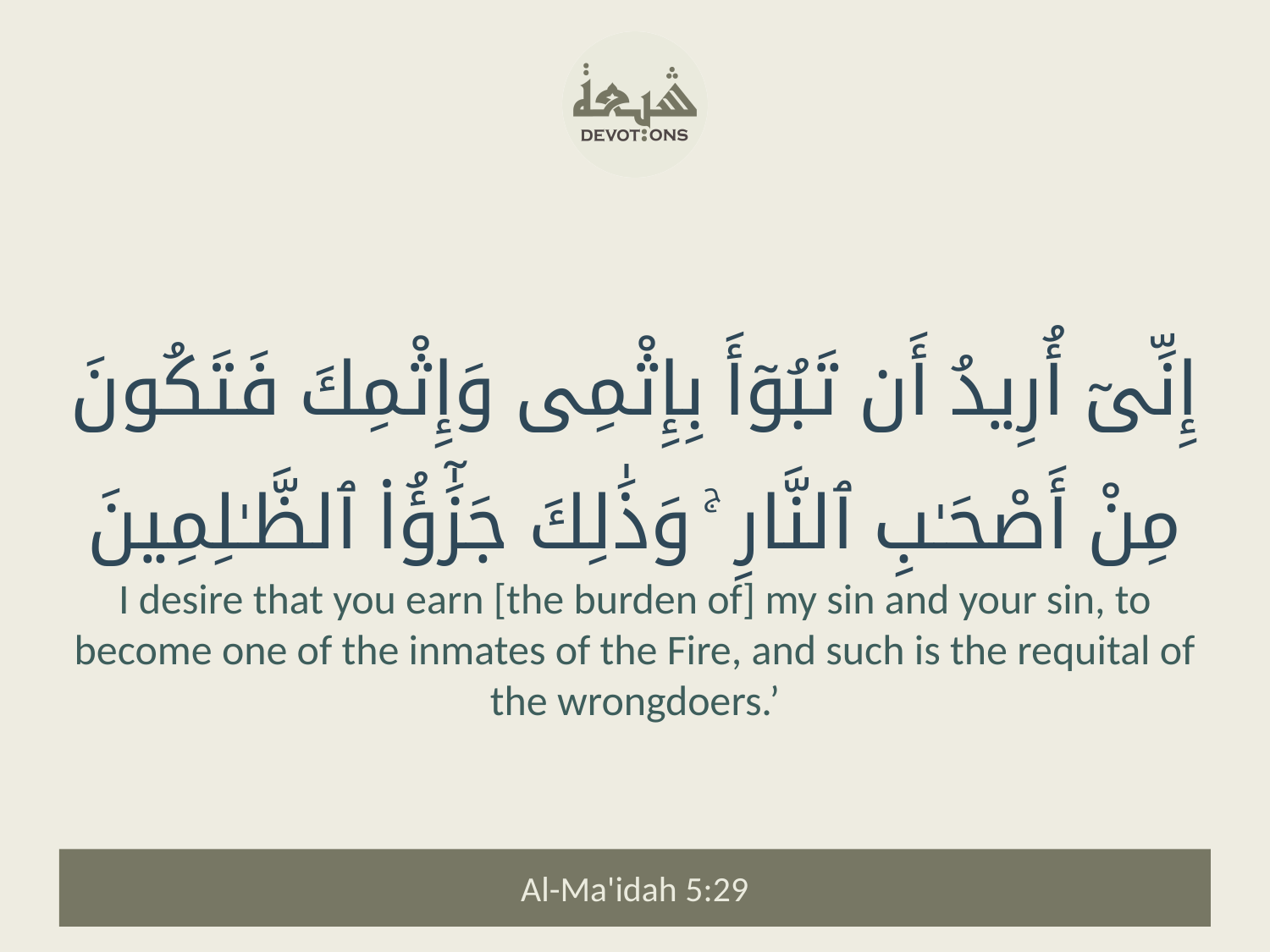

إِنِّىٓ أُرِيدُ أَن تَبُوٓأَ بِإِثْمِى وَإِثْمِكَ فَتَكُونَ مِنْ أَصْحَـٰبِ ٱلنَّارِ ۚ وَذَٰلِكَ جَزَٰٓؤُا۟ ٱلظَّـٰلِمِينَ
I desire that you earn [the burden of] my sin and your sin, to become one of the inmates of the Fire, and such is the requital of the wrongdoers.’
Al-Ma'idah 5:29